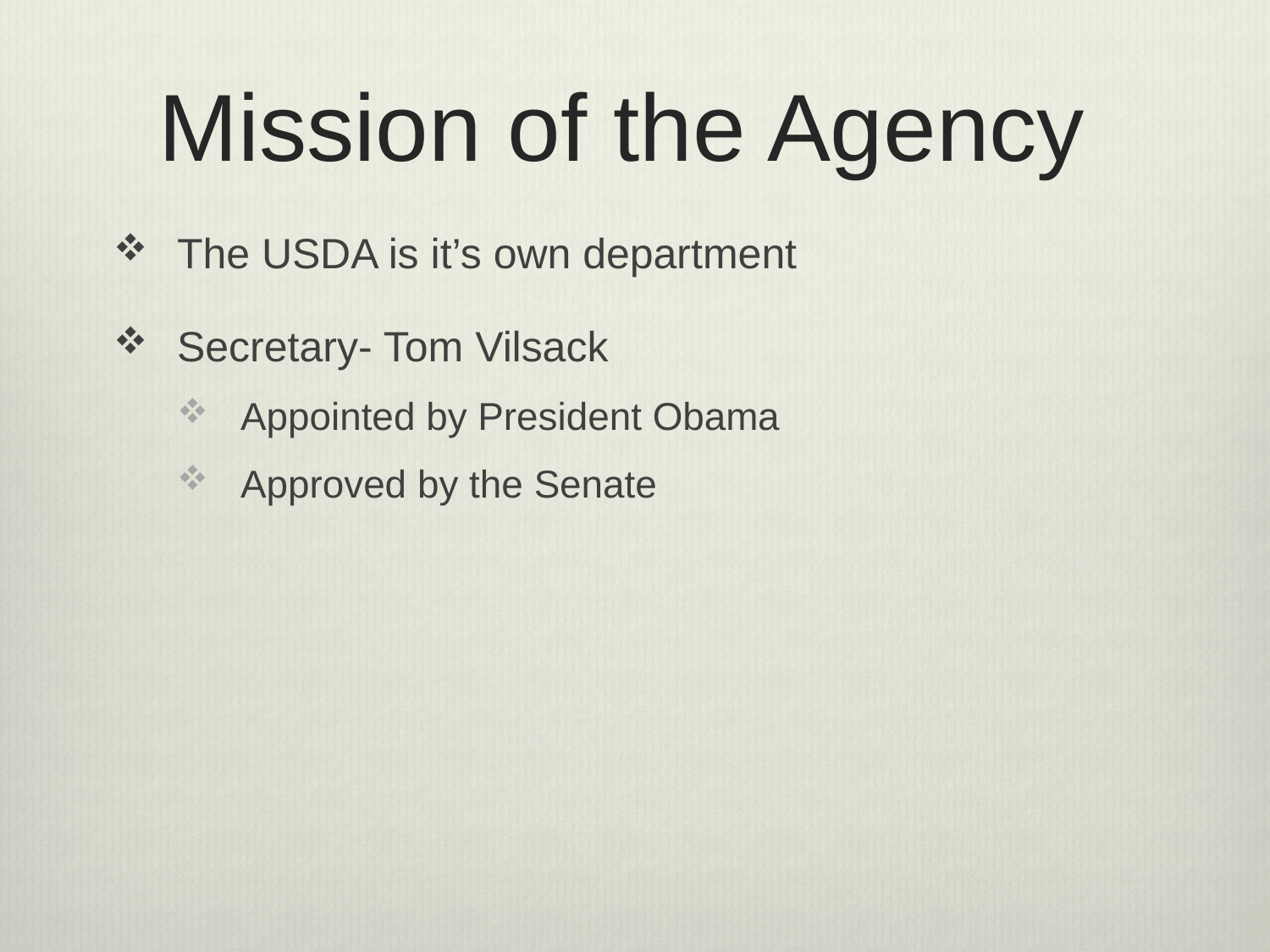

# Mission of the Agency
The USDA is it’s own department
Secretary- Tom Vilsack
Appointed by President Obama
Approved by the Senate